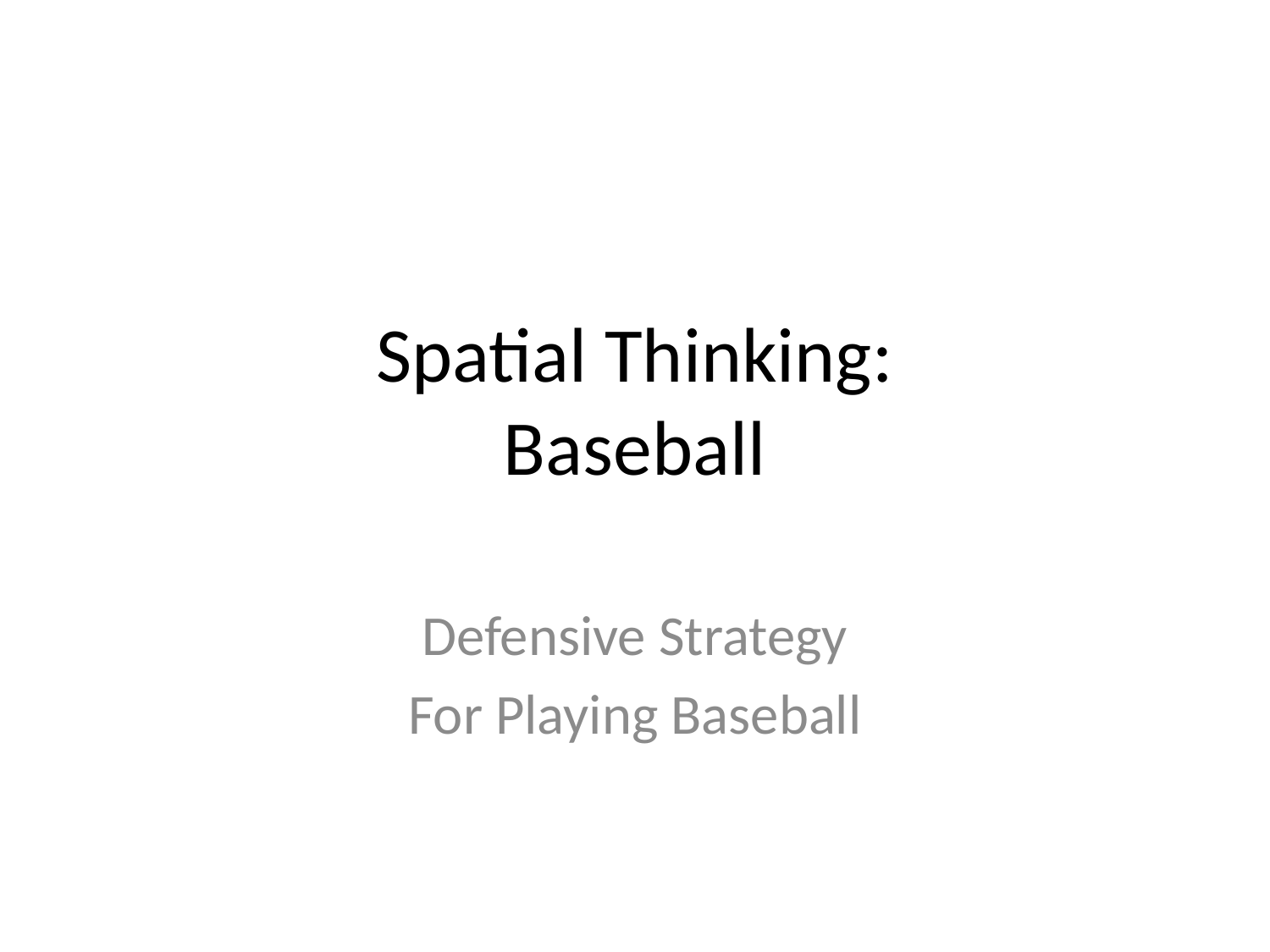

# Spatial Thinking: Baseball
Defensive Strategy
For Playing Baseball